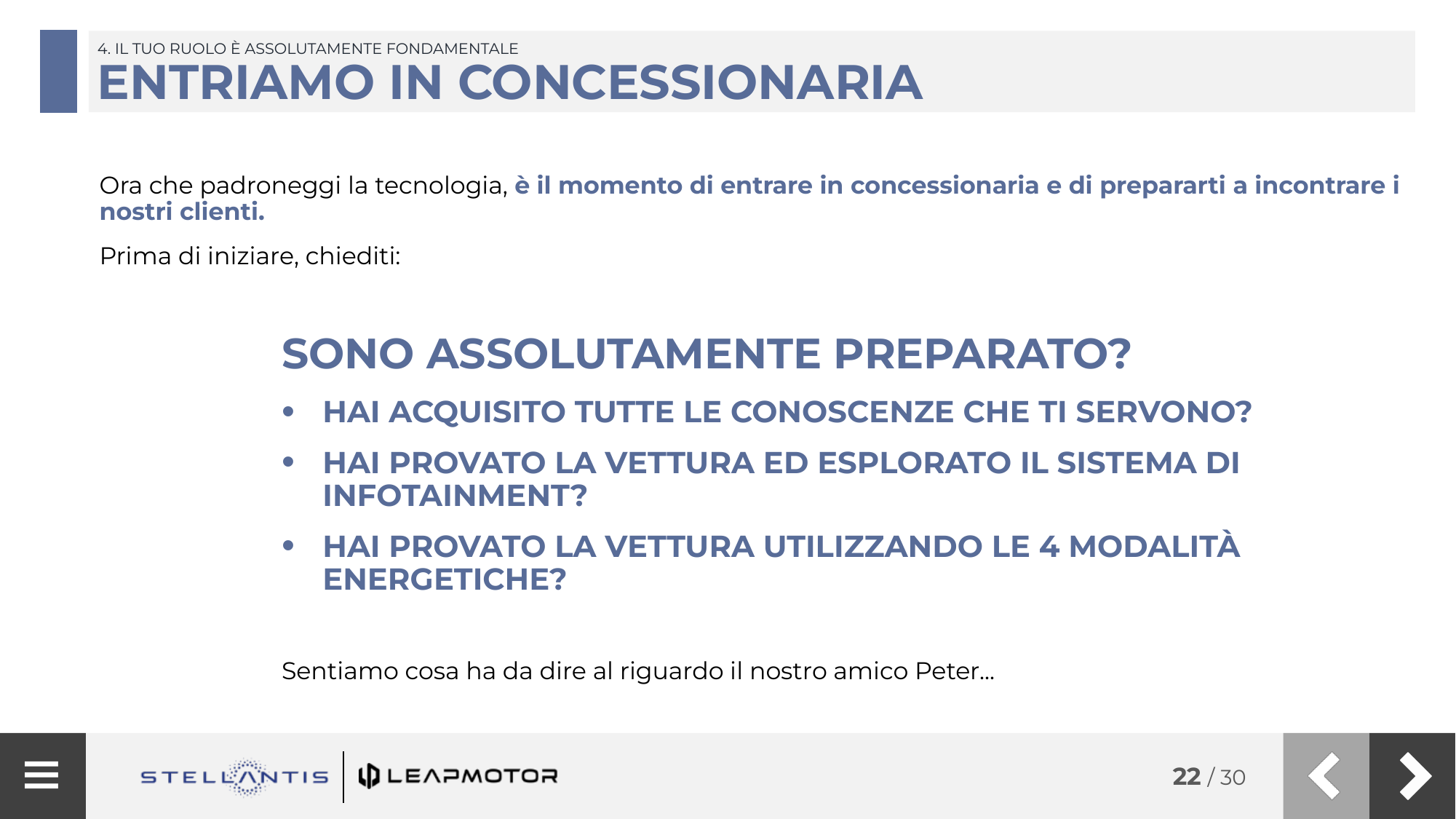

# 4. IL TUO RUOLO È ASSOLUTAMENTE FONDAMENTALE ENTRIAMO IN CONCESSIONARIA
Ora che padroneggi la tecnologia, è il momento di entrare in concessionaria e di prepararti a incontrare i nostri clienti.
Prima di iniziare, chiediti:

SONO ASSOLUTAMENTE PREPARATO?
HAI ACQUISITO TUTTE LE CONOSCENZE CHE TI SERVONO?
HAI PROVATO LA VETTURA ED ESPLORATO IL SISTEMA DI INFOTAINMENT?
HAI PROVATO LA VETTURA UTILIZZANDO LE 4 MODALITÀ ENERGETICHE?

Sentiamo cosa ha da dire al riguardo il nostro amico Peter...